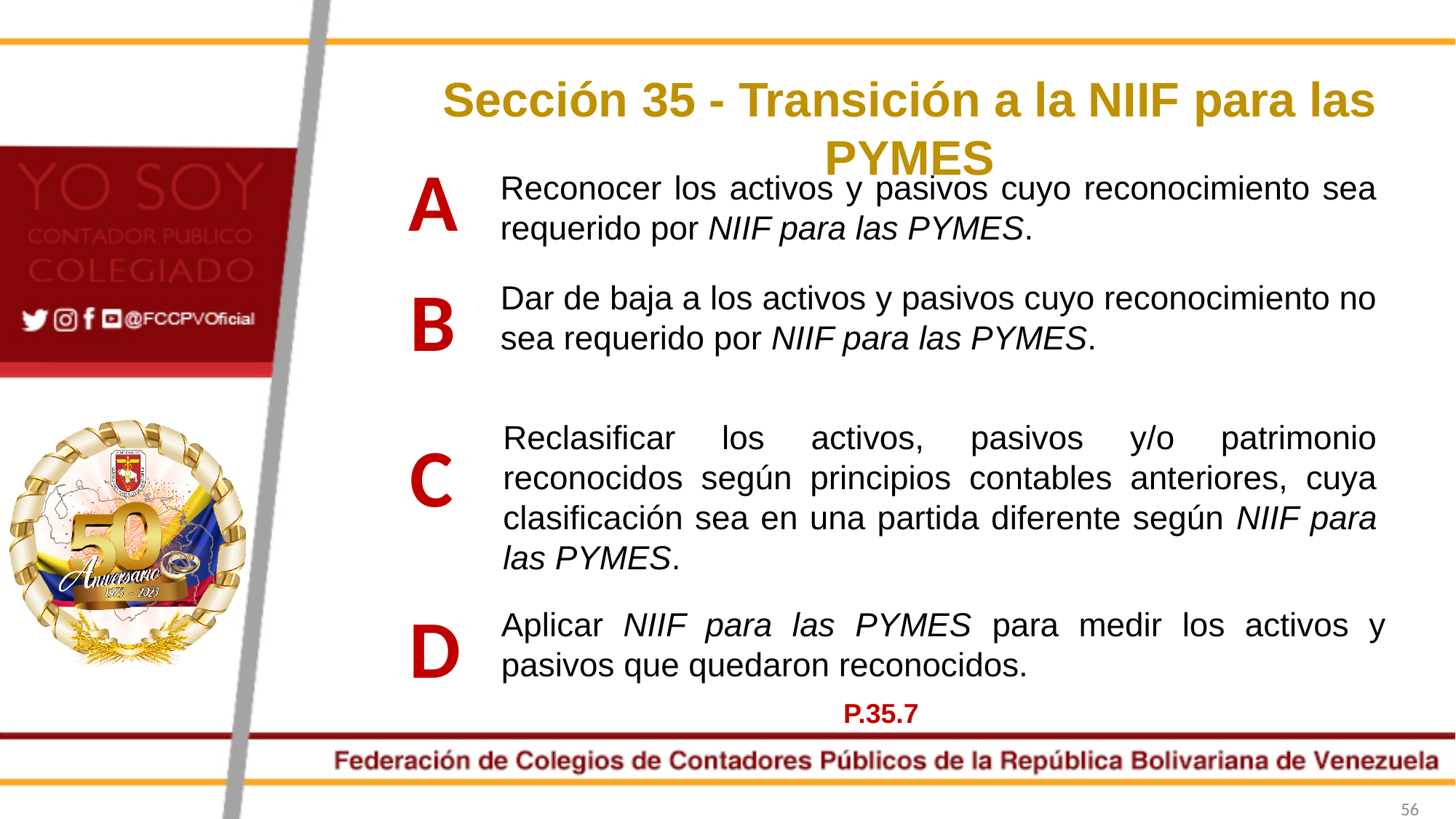

Sección 35 - Transición a la NIIF para las PYMES
a
Reconocer los activos y pasivos cuyo reconocimiento sea requerido por NIIF para las PYMES.
b
Dar de baja a los activos y pasivos cuyo reconocimiento no sea requerido por NIIF para las PYMES.
Reclasificar los activos, pasivos y/o patrimonio reconocidos según principios contables anteriores, cuya clasificación sea en una partida diferente según NIIF para las PYMES.
c
d
Aplicar NIIF para las PYMES para medir los activos y pasivos que quedaron reconocidos.
P.35.7
56